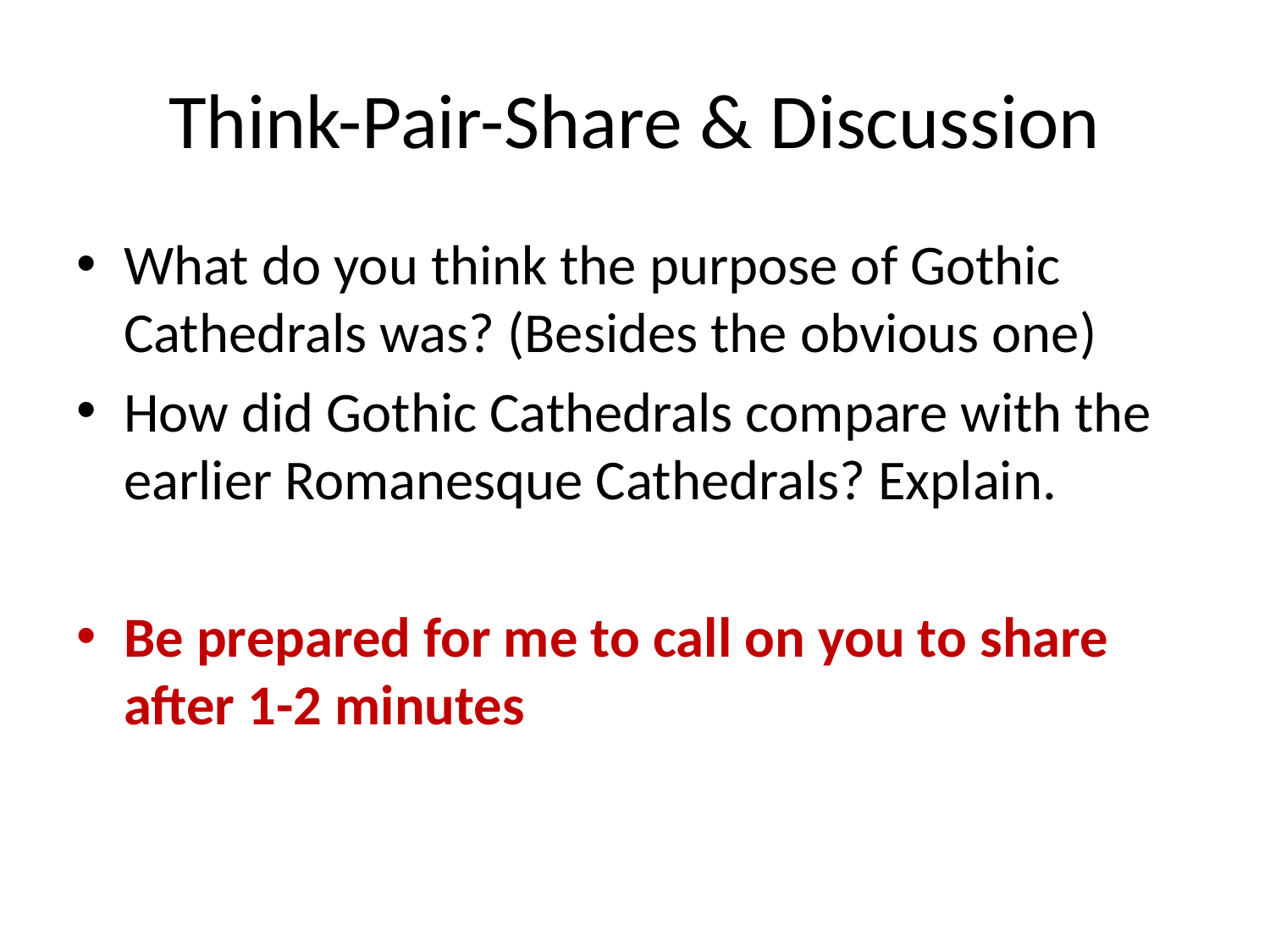

# Think-Pair-Share & Discussion
What do you think the purpose of Gothic Cathedrals was? (Besides the obvious one)
How did Gothic Cathedrals compare with the earlier Romanesque Cathedrals? Explain.

Be prepared for me to call on you to share after 1-2 minutes